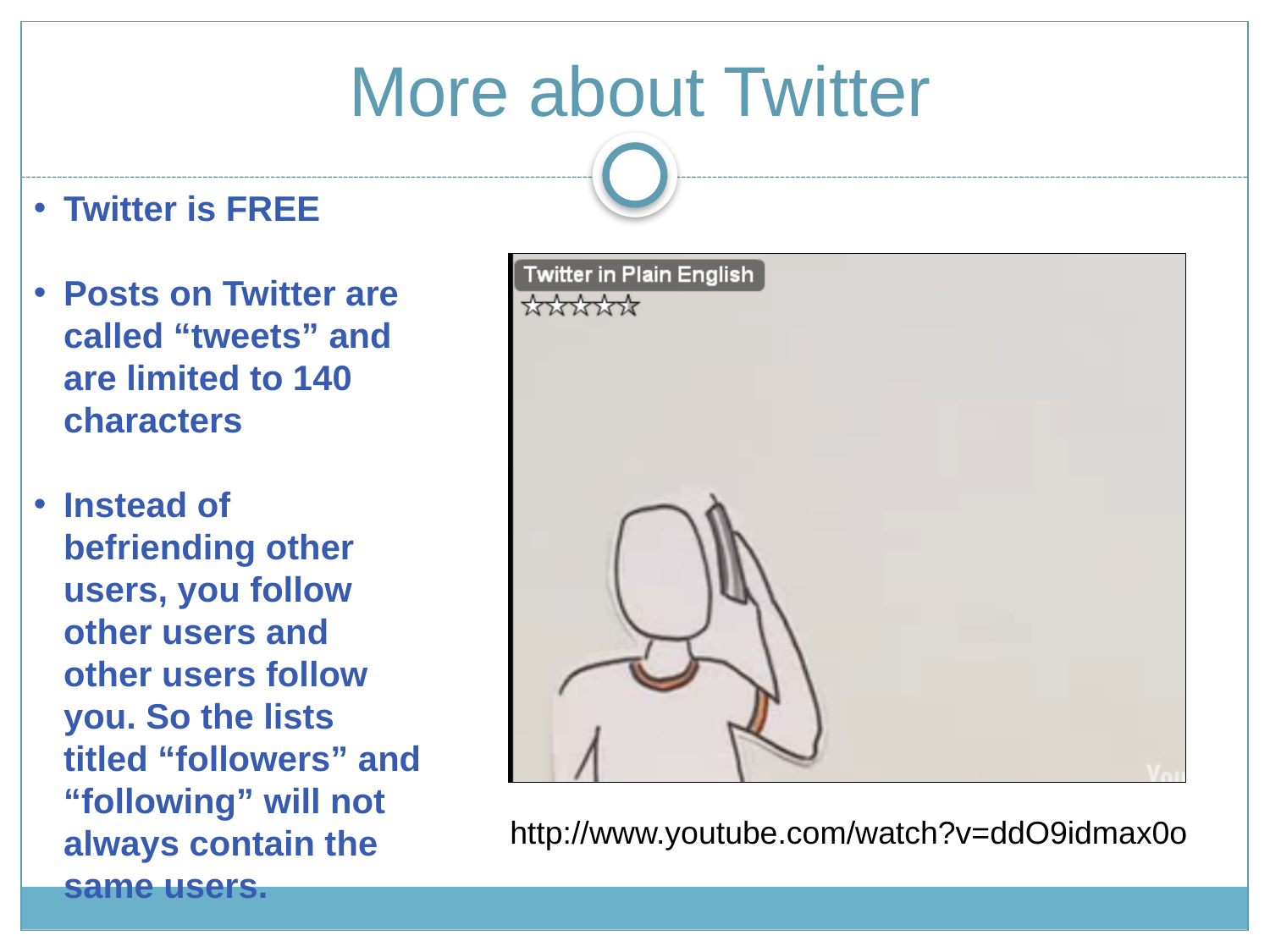

# More about Twitter
Twitter is FREE

Posts on Twitter are called “tweets” and are limited to 140 characters

Instead of befriending other users, you follow other users and other users follow you. So the lists titled “followers” and “following” will not always contain the same users.

http://www.youtube.com/watch?v=ddO9idmax0o